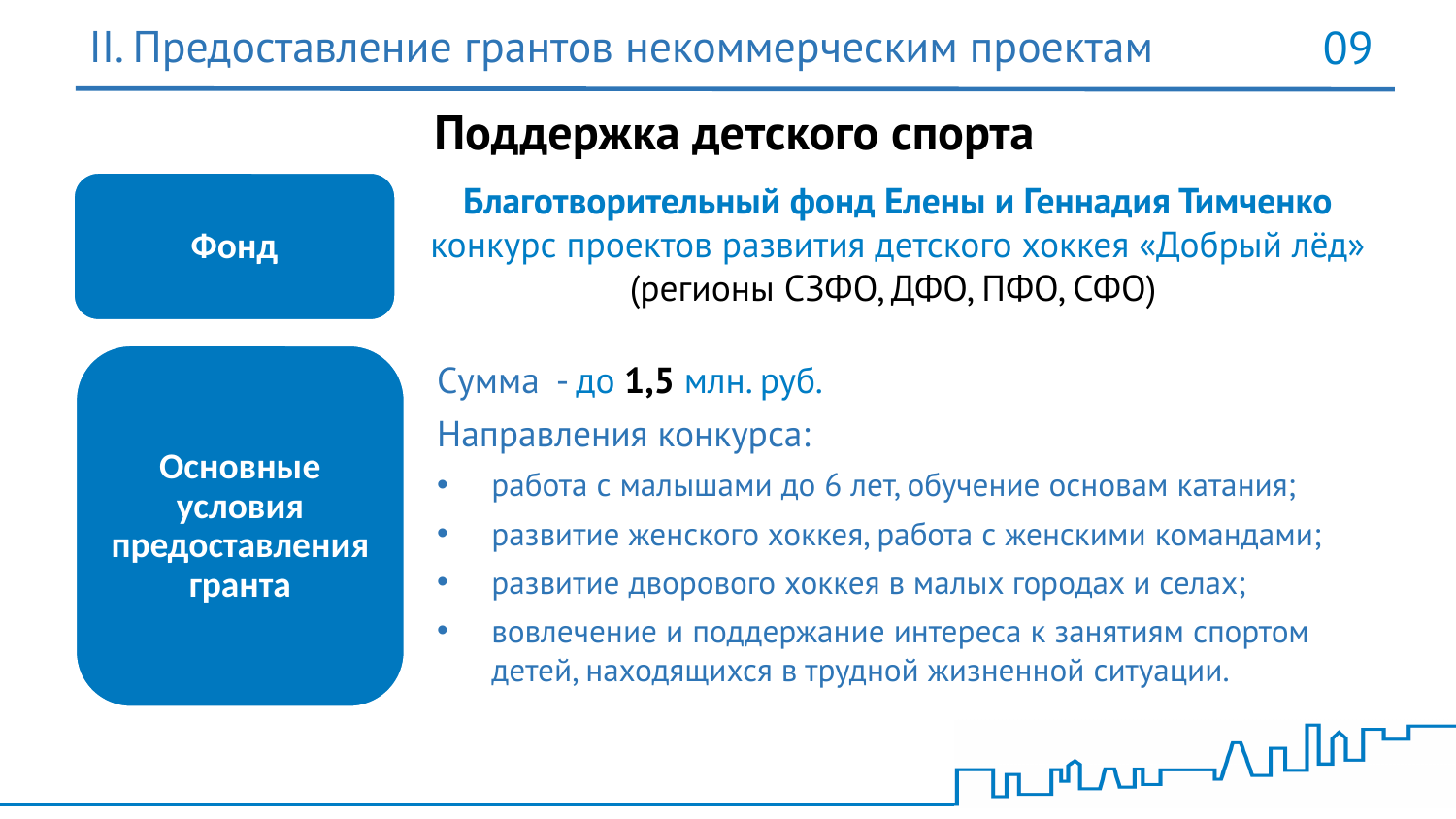

# II. Предоставление грантов некоммерческим проектам
09
Поддержка детского спорта
Благотворительный фонд Елены и Геннадия Тимченко
конкурс проектов развития детского хоккея «Добрый лёд» (регионы СЗФО, ДФО, ПФО, СФО)

Фонд

Основные условия предоставления гранта
Сумма  - до 1,5 млн. руб.
Направления конкурса:
работа с малышами до 6 лет, обучение основам катания;
развитие женского хоккея, работа с женскими командами;
развитие дворового хоккея в малых городах и селах;
вовлечение и поддержание интереса к занятиям спортом детей, находящихся в трудной жизненной ситуации.